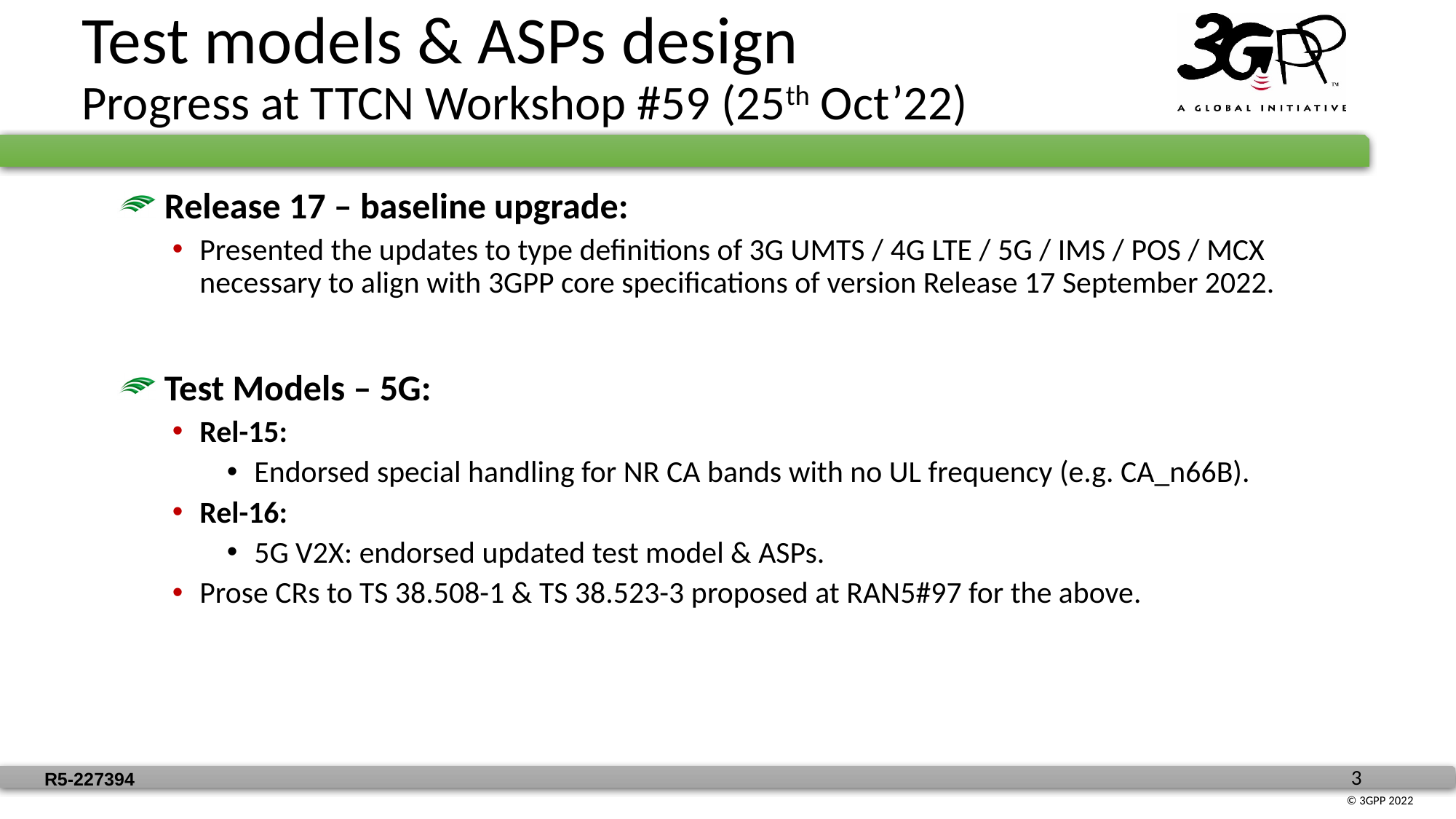

Test models & ASPs design
Progress at TTCN Workshop #59 (25th Oct’22)
 Release 17 – baseline upgrade:
Presented the updates to type definitions of 3G UMTS / 4G LTE / 5G / IMS / POS / MCX necessary to align with 3GPP core specifications of version Release 17 September 2022.

 Test Models – 5G:
Rel-15:
Endorsed special handling for NR CA bands with no UL frequency (e.g. CA_n66B).
Rel-16:
5G V2X: endorsed updated test model & ASPs.
Prose CRs to TS 38.508-1 & TS 38.523-3 proposed at RAN5#97 for the above.